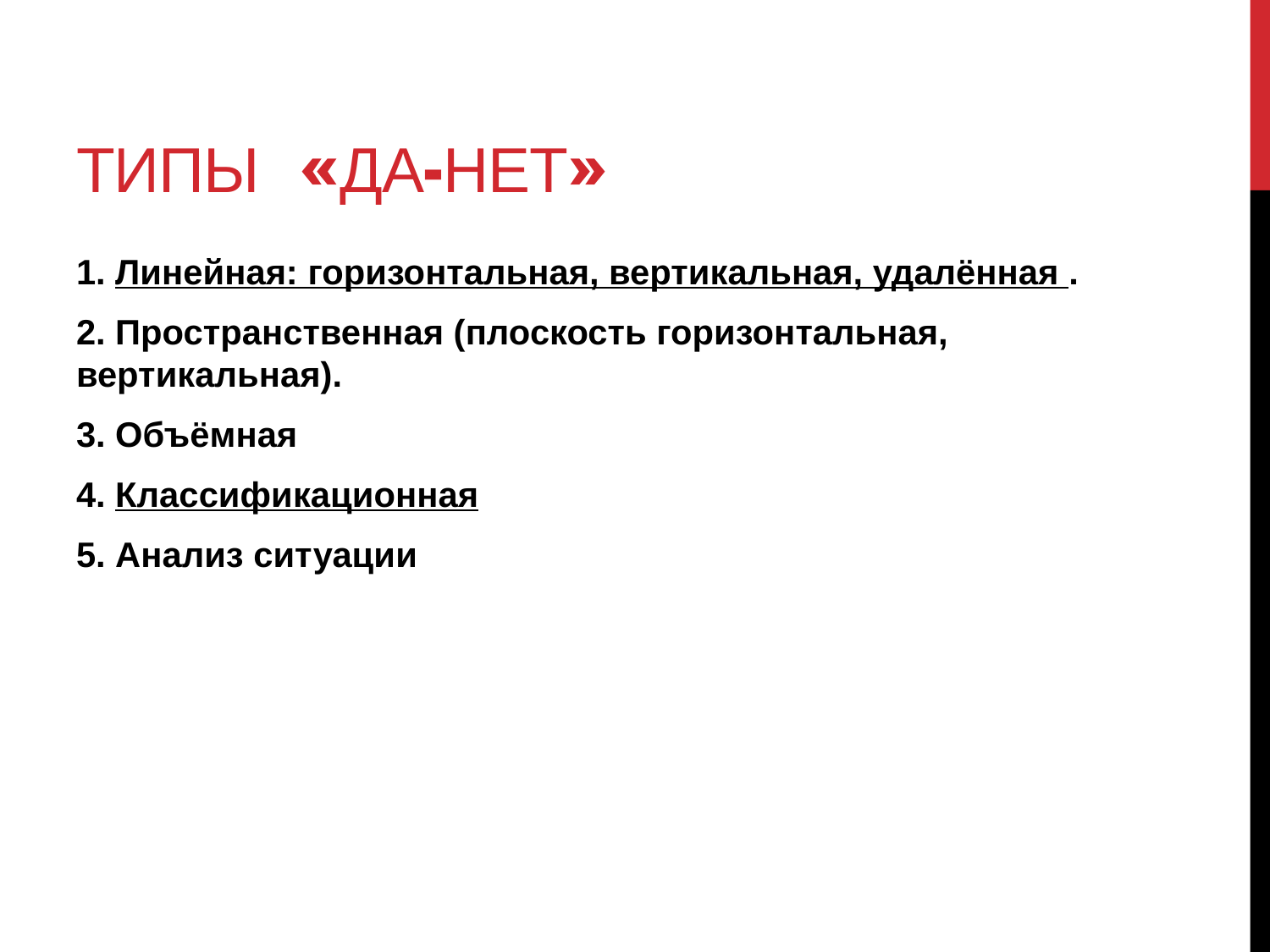

# Типы  «Да-Нет»
1. Линейная: горизонтальная, вертикальная, удалённая .
2. Пространственная (плоскость горизонтальная, вертикальная).
3. Объёмная
4. Классификационная
5. Анализ ситуации